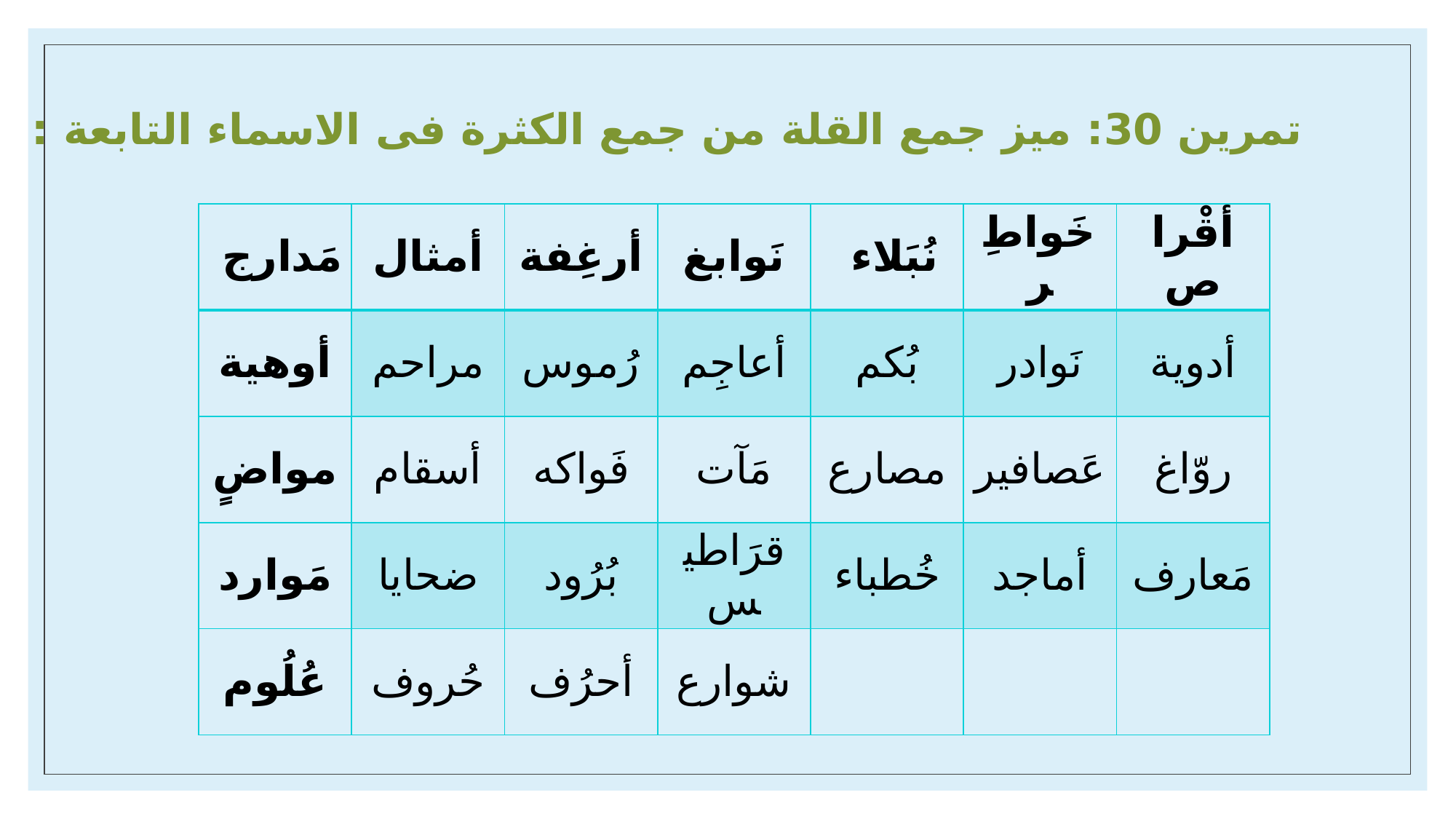

تمرین 30: میز جمع القلة من جمع الکثرة فی الاسماء التابعة :
| مَدارج | أمثال | أرغِفة | نَوابغ | نُبَلاء | خَواطِر | أقْراص |
| --- | --- | --- | --- | --- | --- | --- |
| أوهیة | مراحم | رُموس | أعاجِم | بُکم | نَوادر | أدویة |
| مواضٍ | أسقام | فَواکه | مَآت | مصارع | عَصافیر | روّاغ |
| مَوارد | ضحایا | بُرُود | قرَاطیس | خُطباء | أماجد | مَعارف |
| عُلُوم | حُروف | أحرُف | شوارع |  |  |  |